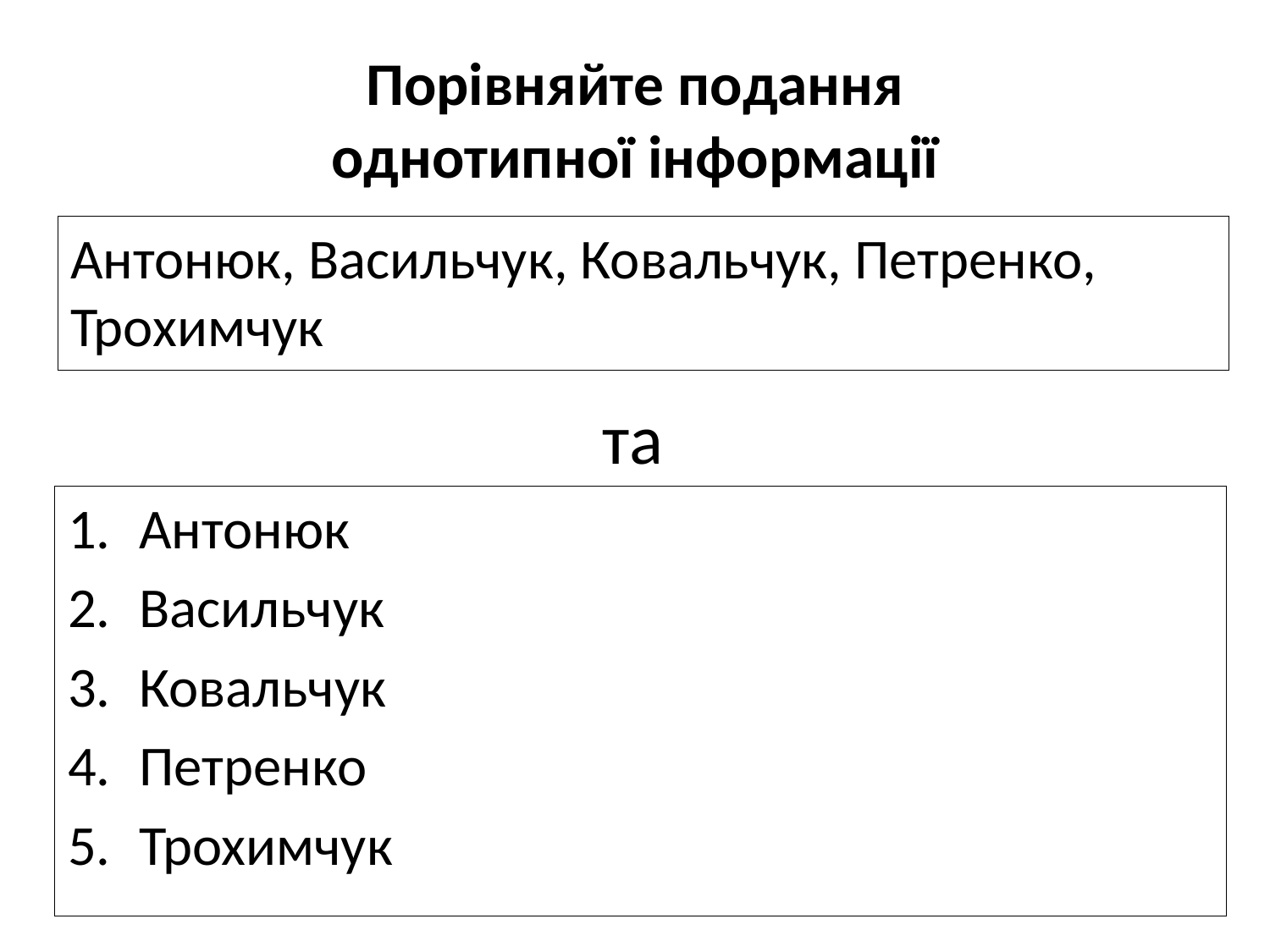

# Порівняйте подання однотипної інформації
Антонюк, Васильчук, Ковальчук, Петренко, Трохимчук
та
Антонюк
Васильчук
Ковальчук
Петренко
Трохимчук